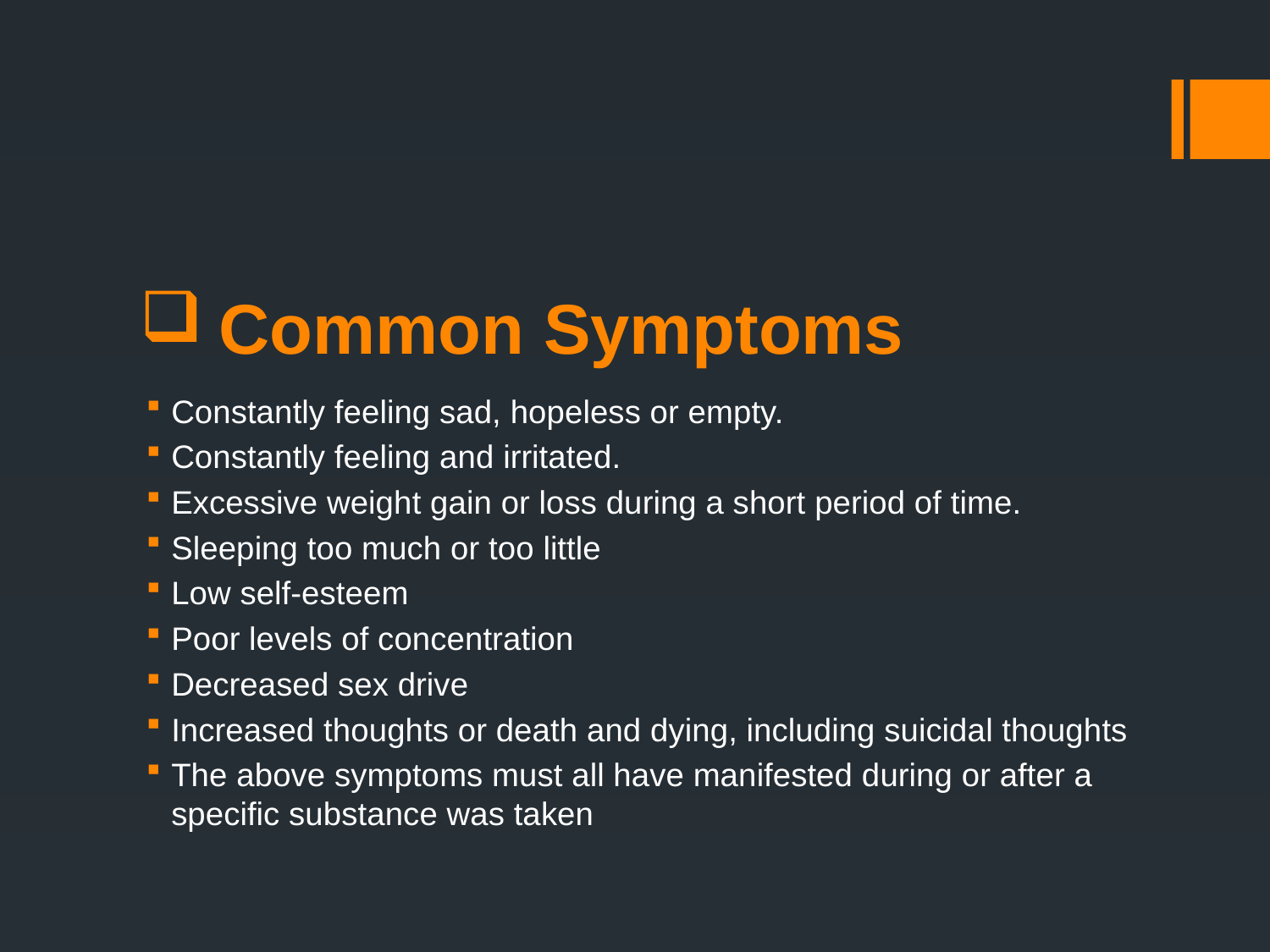

# Common Symptoms
Constantly feeling sad, hopeless or empty.
Constantly feeling and irritated.
Excessive weight gain or loss during a short period of time.
Sleeping too much or too little
Low self-esteem
Poor levels of concentration
Decreased sex drive
Increased thoughts or death and dying, including suicidal thoughts
The above symptoms must all have manifested during or after a specific substance was taken